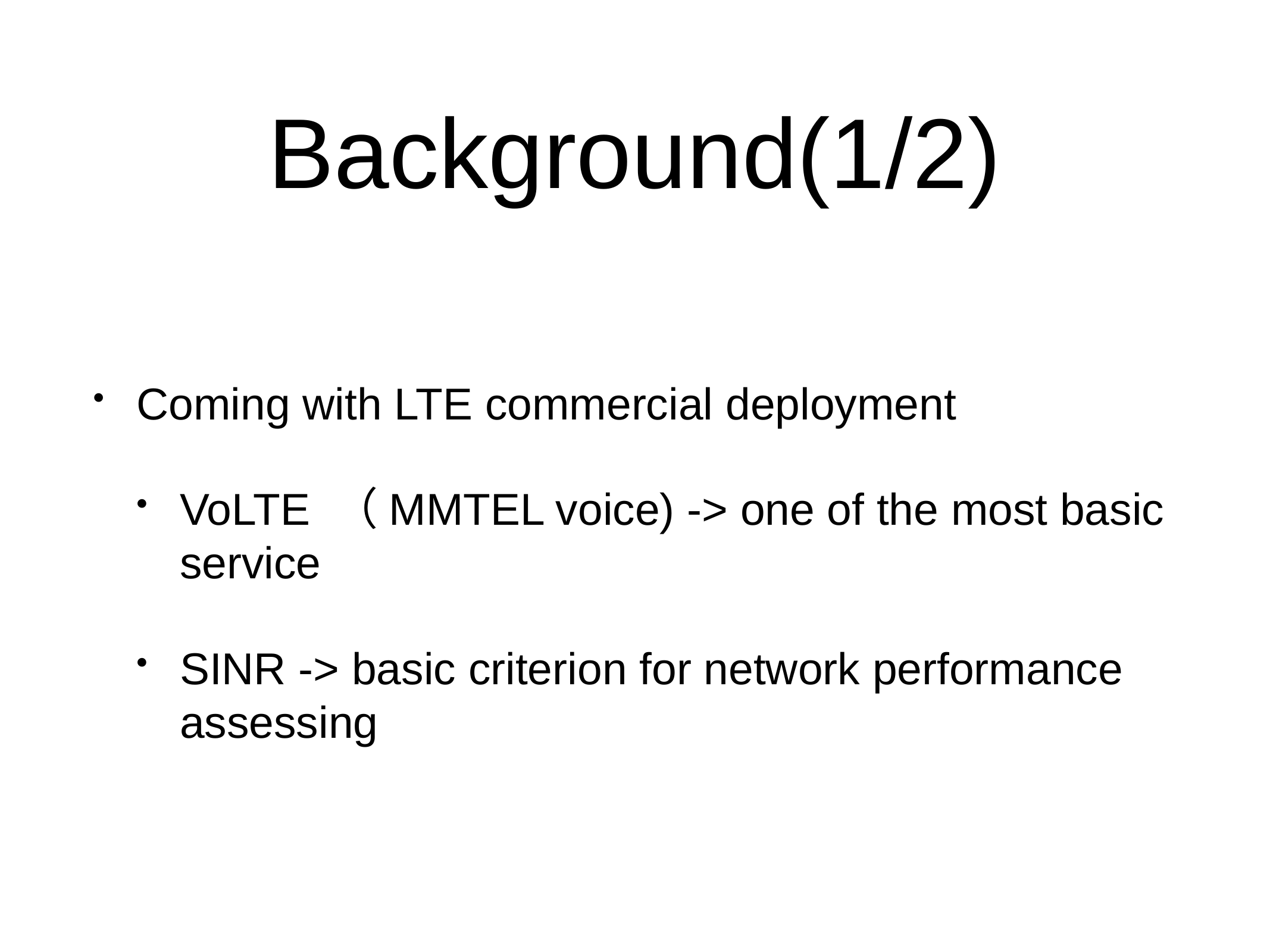

# Background(1/2)
Coming with LTE commercial deployment
VoLTE （MMTEL voice) -> one of the most basic service
SINR -> basic criterion for network performance assessing